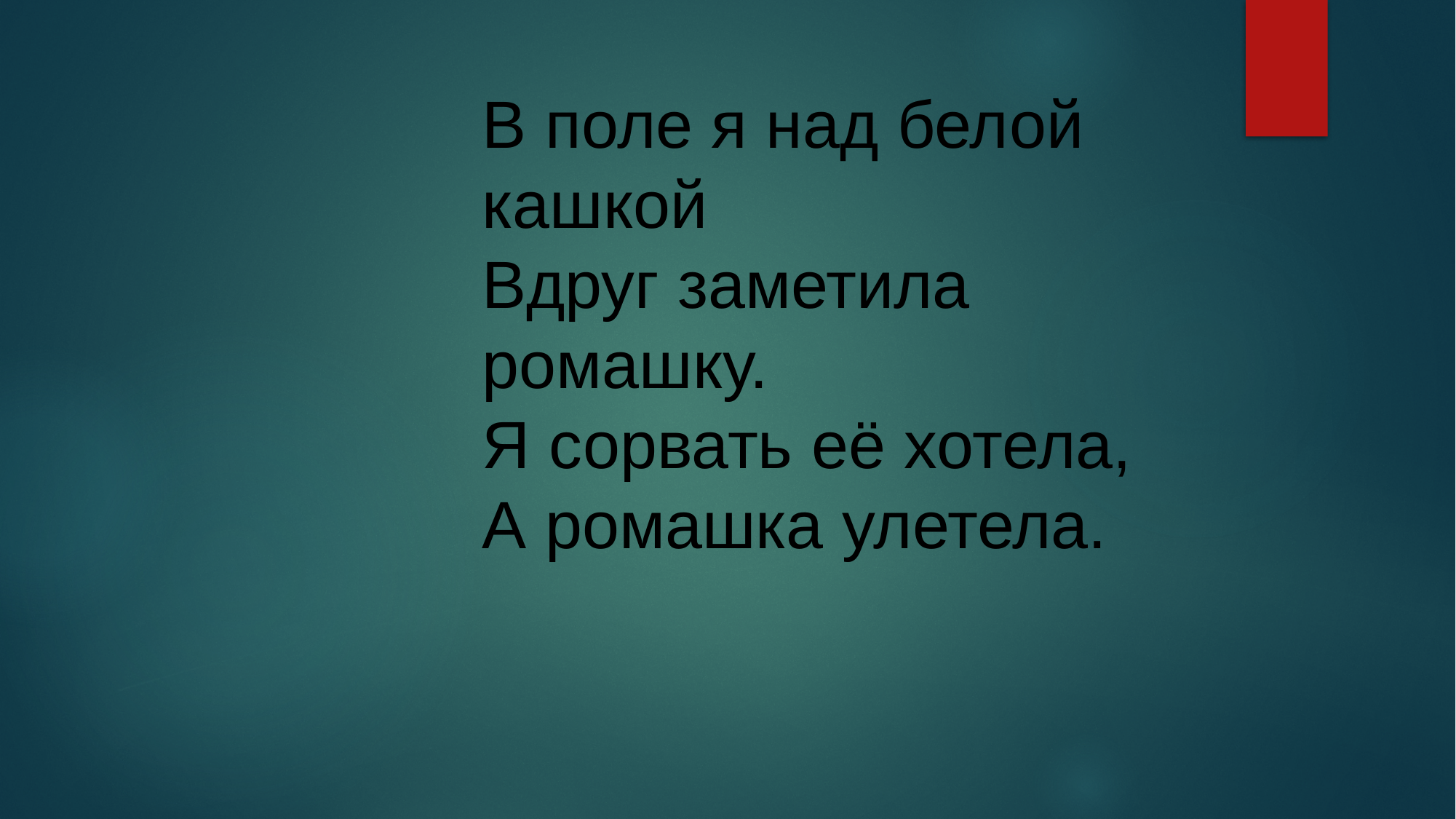

В поле я над белой кашкой 
Вдруг заметила ромашку. 
Я сорвать её хотела, 
А ромашка улетела.